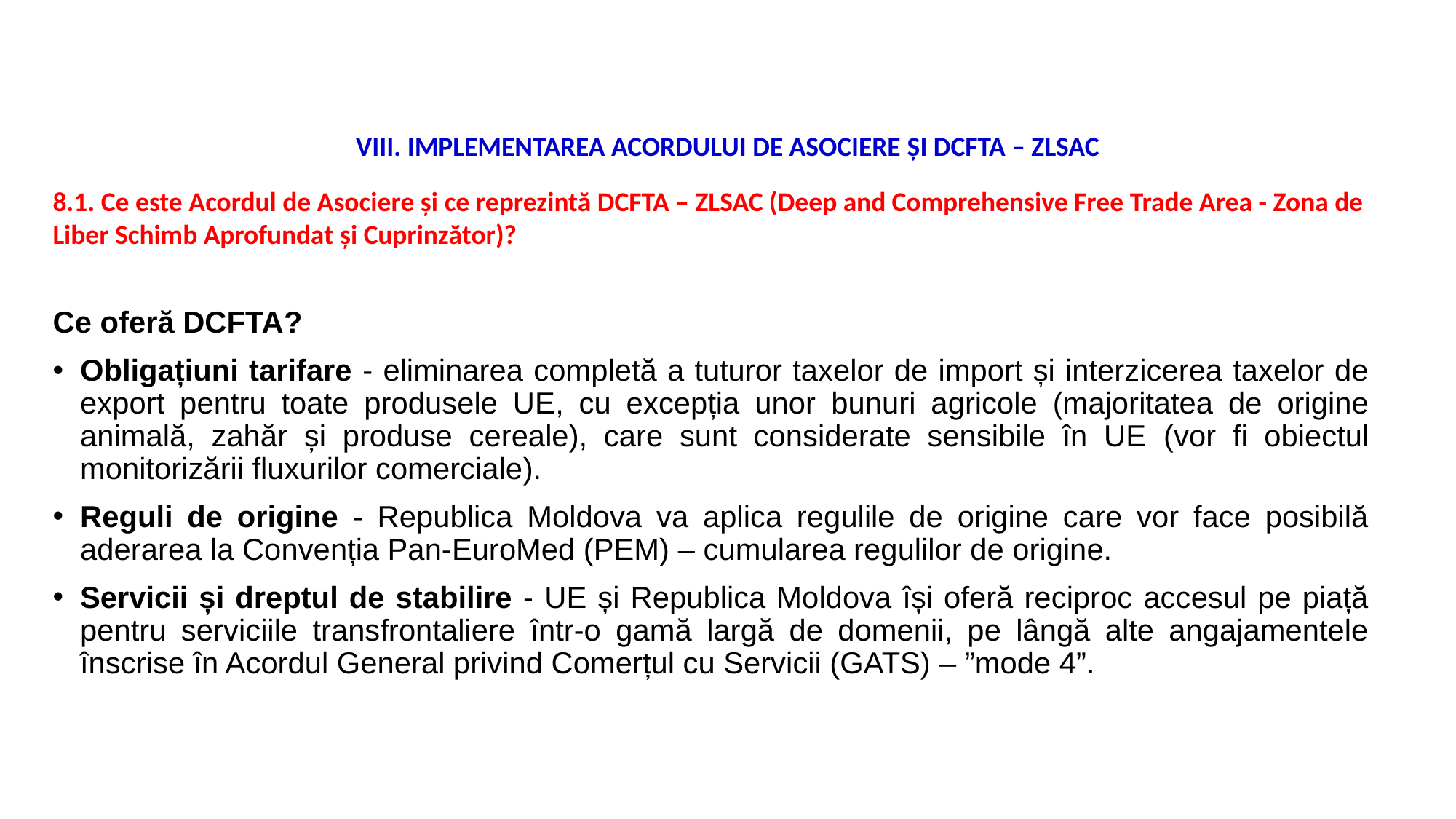

VIII. IMPLEMENTAREA ACORDULUI DE ASOCIERE ȘI DCFTA – ZLSAC
8.1. Ce este Acordul de Asociere şi ce reprezintă DCFTA – ZLSAC (Deep and Comprehensive Free Trade Area - Zona de Liber Schimb Aprofundat și Cuprinzător)?
Ce oferă DCFTA?
Obligațiuni tarifare - eliminarea completă a tuturor taxelor de import și interzicerea taxelor de export pentru toate produsele UE, cu excepția unor bunuri agricole (majoritatea de origine animală, zahăr și produse cereale), care sunt considerate sensibile în UE (vor fi obiectul monitorizării fluxurilor comerciale).
Reguli de origine - Republica Moldova va aplica regulile de origine care vor face posibilă aderarea la Convenția Pan-EuroMed (PEM) – cumularea regulilor de origine.
Servicii și dreptul de stabilire - UE și Republica Moldova își oferă reciproc accesul pe piață pentru serviciile transfrontaliere într-o gamă largă de domenii, pe lângă alte angajamentele înscrise în Acordul General privind Comerțul cu Servicii (GATS) – ”mode 4”.